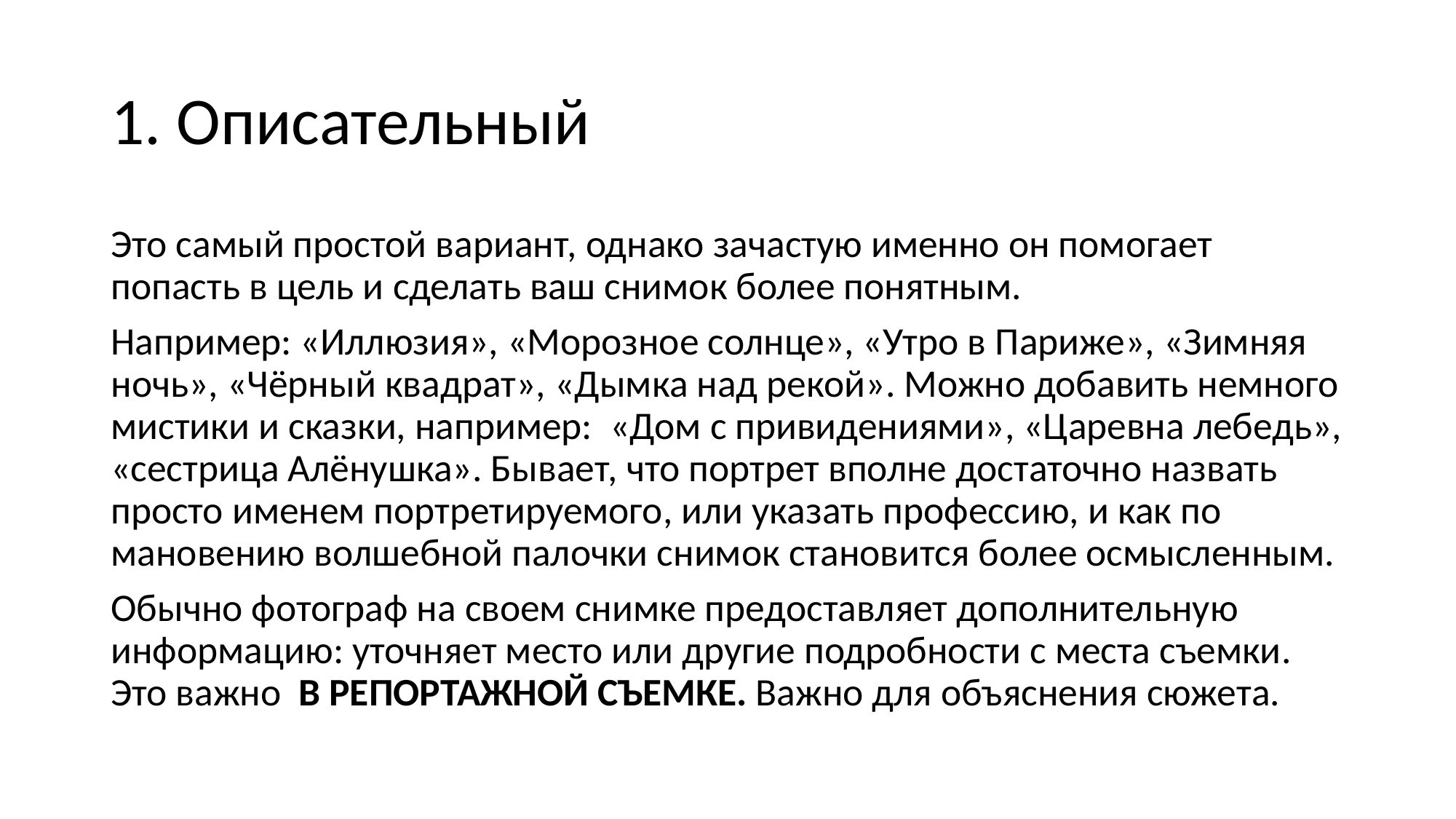

# 1. Описательный
Это самый простой вариант, однако зачастую именно он помогает попасть в цель и сделать ваш снимок более понятным.
Например: «Иллюзия», «Морозное солнце», «Утро в Париже», «Зимняя ночь», «Чёрный квадрат», «Дымка над рекой». Можно добавить немного мистики и сказки, например:  «Дом с привидениями», «Царевна лебедь», «сестрица Алёнушка». Бывает, что портрет вполне достаточно назвать просто именем портретируемого, или указать профессию, и как по мановению волшебной палочки снимок становится более осмысленным.
Обычно фото­граф на своем снимке предо­став­ляет допол­ни­тель­ную инфор­ма­цию: уточ­ня­ет место или дру­гие подроб­но­сти с места съемки. Это важно  В РЕПОР­ТАЖНОЙ СЪЕМКЕ. Важно для объ­яс­не­ния сюжета.